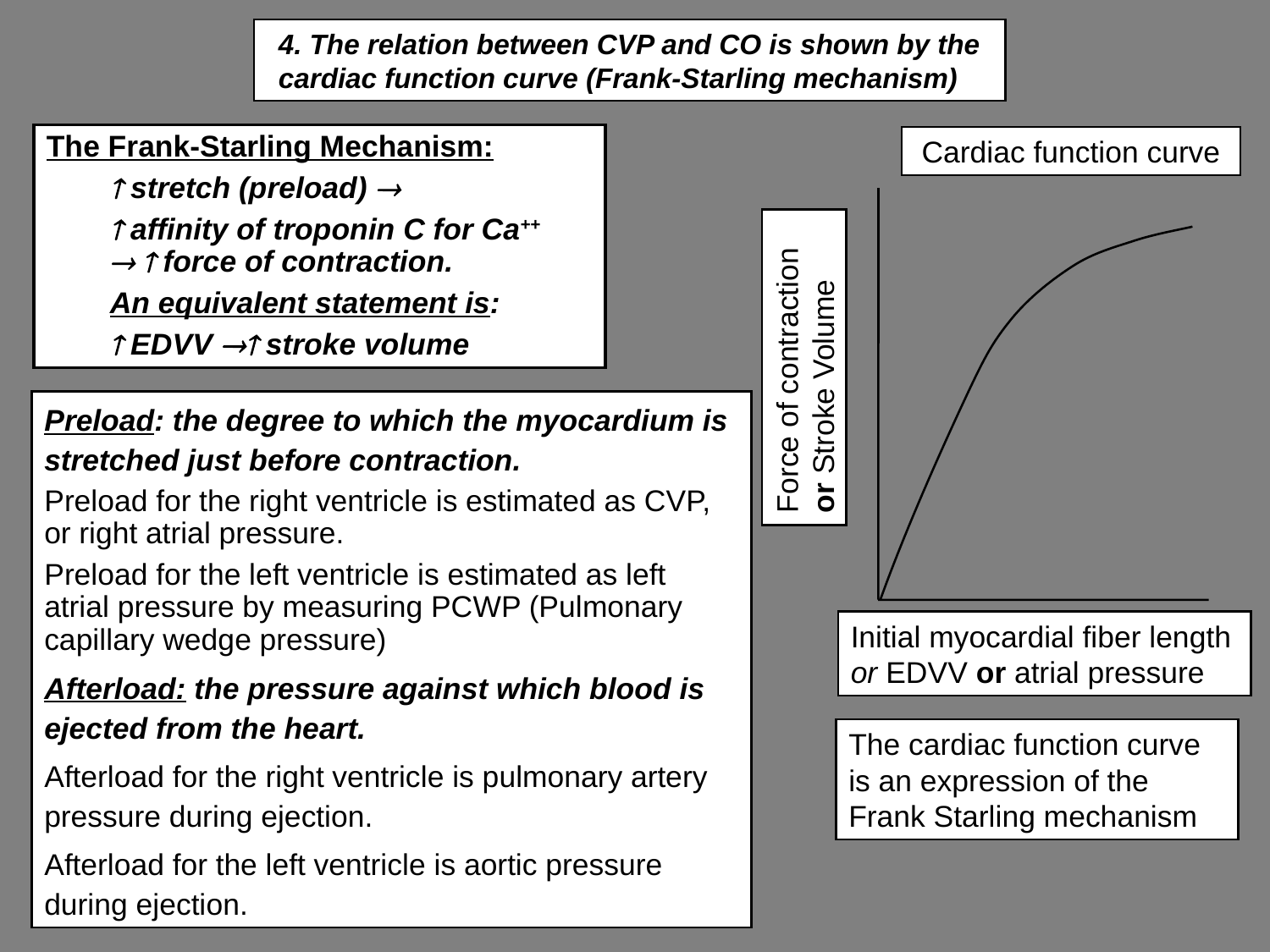

# 4. The relation between CVP and CO is shown by the cardiac function curve (Frank-Starling mechanism)
The Frank-Starling Mechanism:
↑ stretch (preload) →
↑ affinity of troponin C for Ca++    → ↑ force of contraction.
An equivalent statement is:
↑ EDVV →↑ stroke volume
Cardiac function curve

Force of contraction or Stroke Volume
Initial myocardial fiber length
or EDVV or atrial pressure
Preload: the degree to which the myocardium is stretched just before contraction.
Preload for the right ventricle is estimated as CVP, or right atrial pressure.
Preload for the left ventricle is estimated as left atrial pressure by measuring PCWP (Pulmonary capillary wedge pressure)
Afterload: the pressure against which blood is ejected from the heart.
Afterload for the right ventricle is pulmonary artery pressure during ejection.
Afterload for the left ventricle is aortic pressure during ejection.
The cardiac function curve is an expression of the Frank Starling mechanism